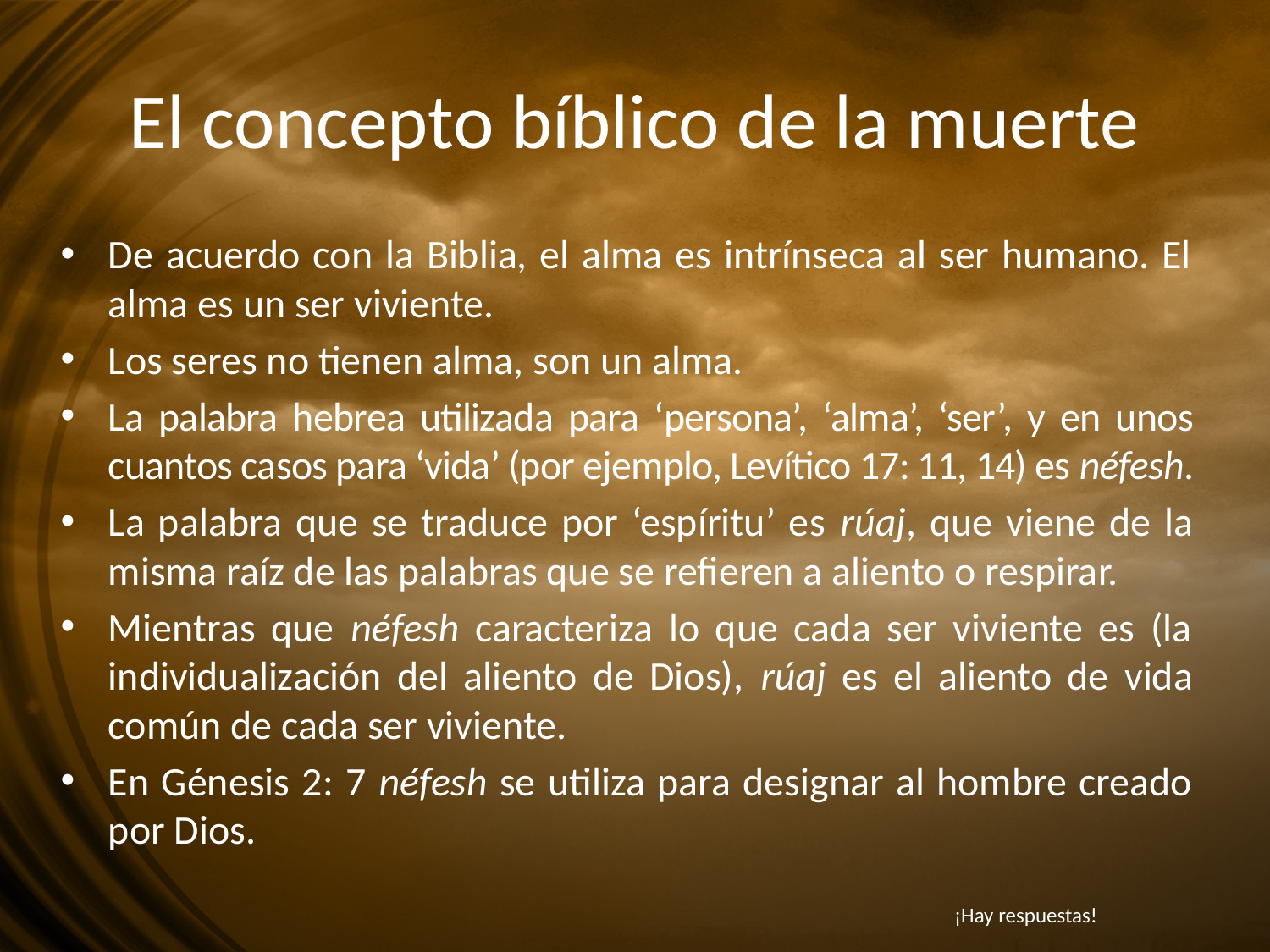

# El concepto bíblico de la muerte
De acuerdo con la Biblia, el alma es intrínseca al ser humano. El alma es un ser viviente.
Los seres no tienen alma, son un alma.
La palabra hebrea utilizada para ‘persona’, ‘alma’, ‘ser’, y en unos cuantos casos para ‘vida’ (por ejemplo, Levítico 17: 11, 14) es néfesh.
La palabra que se traduce por ‘espíritu’ es rúaj, que viene de la misma raíz de las palabras que se refieren a aliento o respirar.
Mientras que néfesh caracteriza lo que cada ser viviente es (la individualización del aliento de Dios), rúaj es el aliento de vida común de cada ser viviente.
En Génesis 2: 7 néfesh se utiliza para designar al hombre creado por Dios.
¡Hay respuestas!